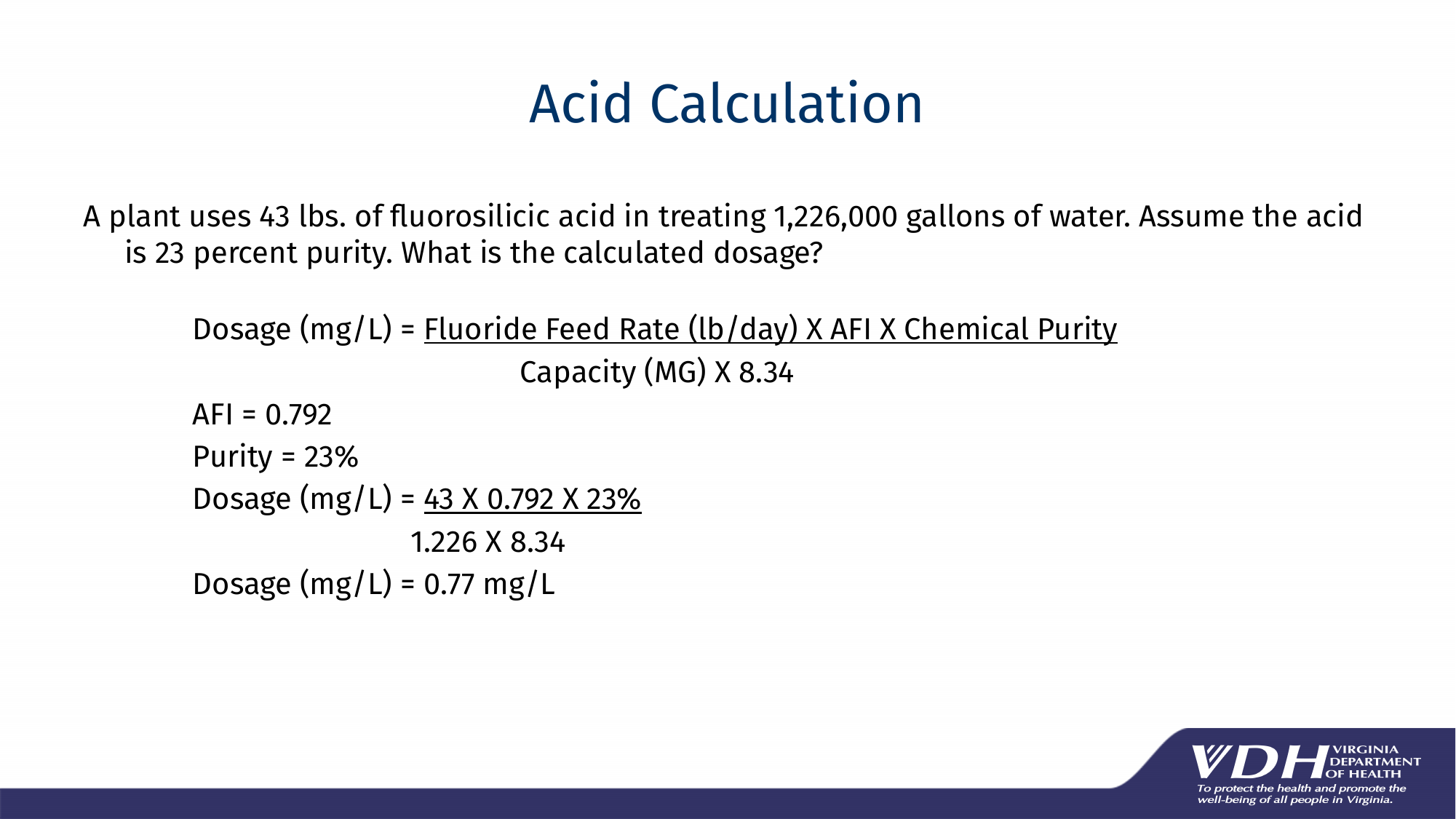

# Acid Calculation
A plant uses 43 lbs. of fluorosilicic acid in treating 1,226,000 gallons of water. Assume the acid is 23 percent purity. What is the calculated dosage?

	Dosage (mg/L) = Fluoride Feed Rate (lb/day) X AFI X Chemical Purity
				Capacity (MG) X 8.34
	AFI = 0.792
	Purity = 23%
	Dosage (mg/L) = 43 X 0.792 X 23%
			1.226 X 8.34
	Dosage (mg/L) = 0.77 mg/L
59